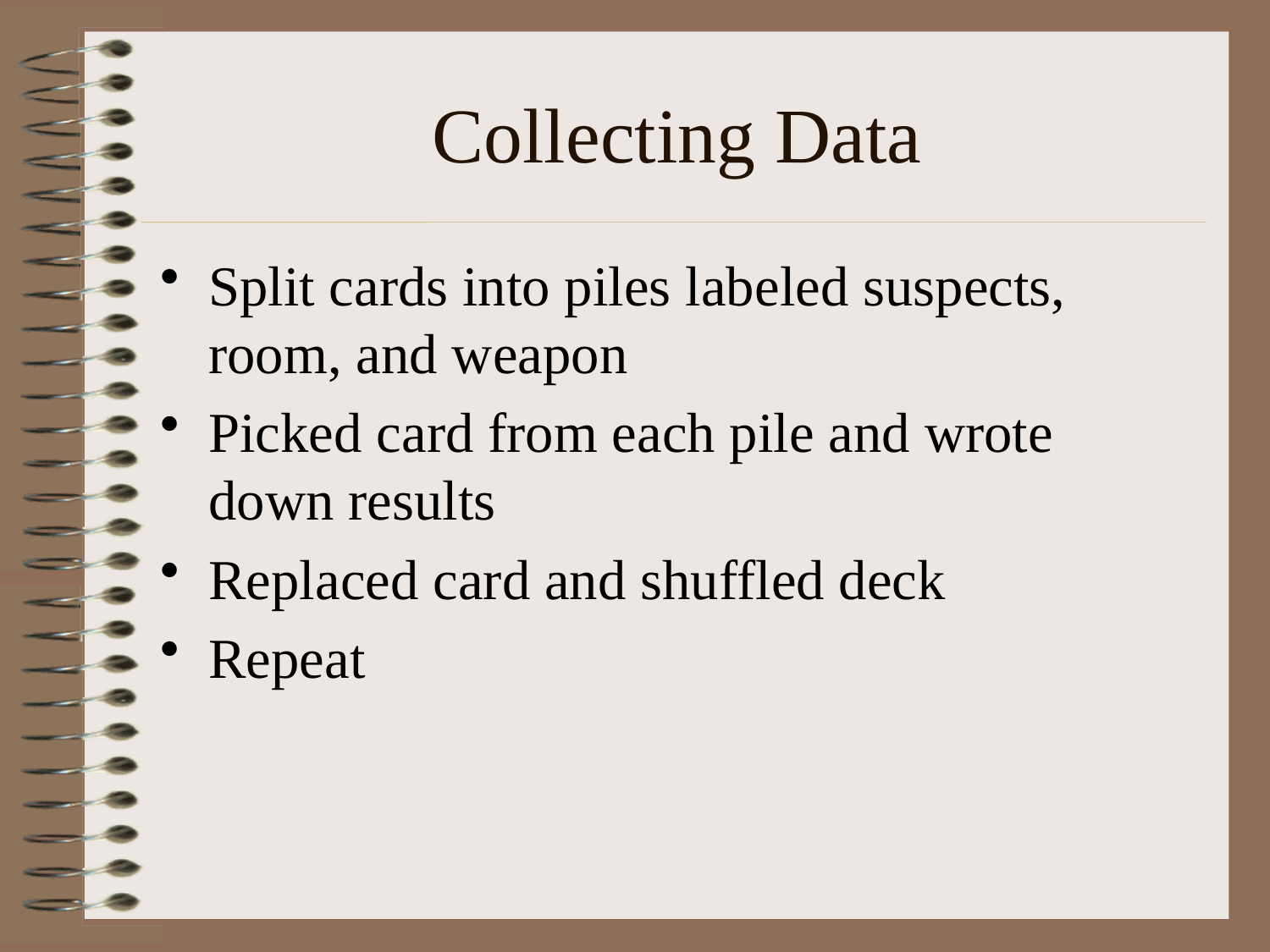

# Collecting Data
Split cards into piles labeled suspects, room, and weapon
Picked card from each pile and wrote down results
Replaced card and shuffled deck
Repeat